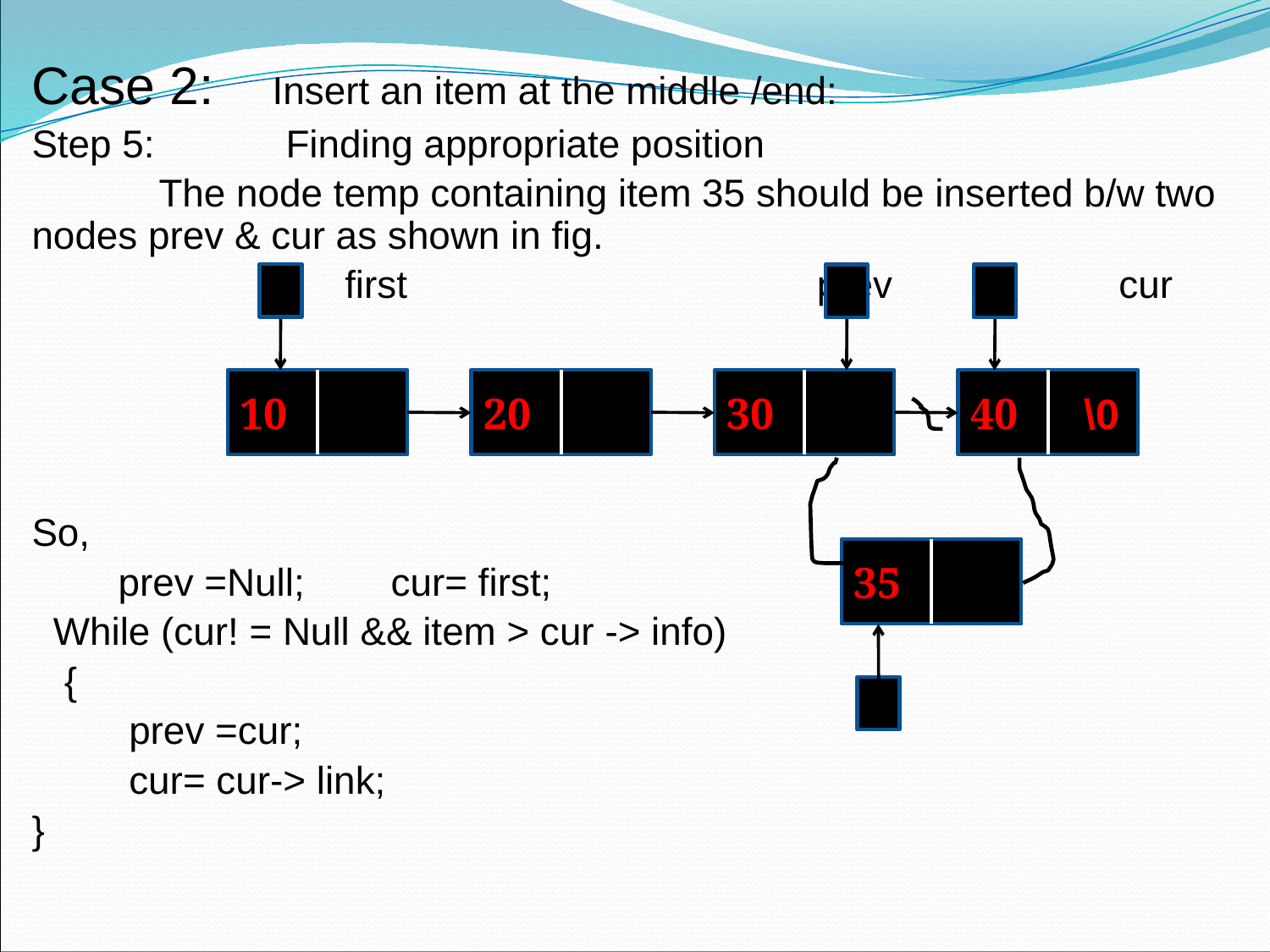

#
Case 2:    Insert an item at the middle /end:
Step 5: 	Finding appropriate position
	The node temp containing item 35 should be inserted b/w two nodes prev & cur as shown in fig.
                             first                                      prev                     cur

So,
        prev =Null;        cur= first;
  While (cur! = Null && item > cur -> info)
   {
         prev =cur;
         cur= cur-> link;
}

10
20
30
40      \0

35